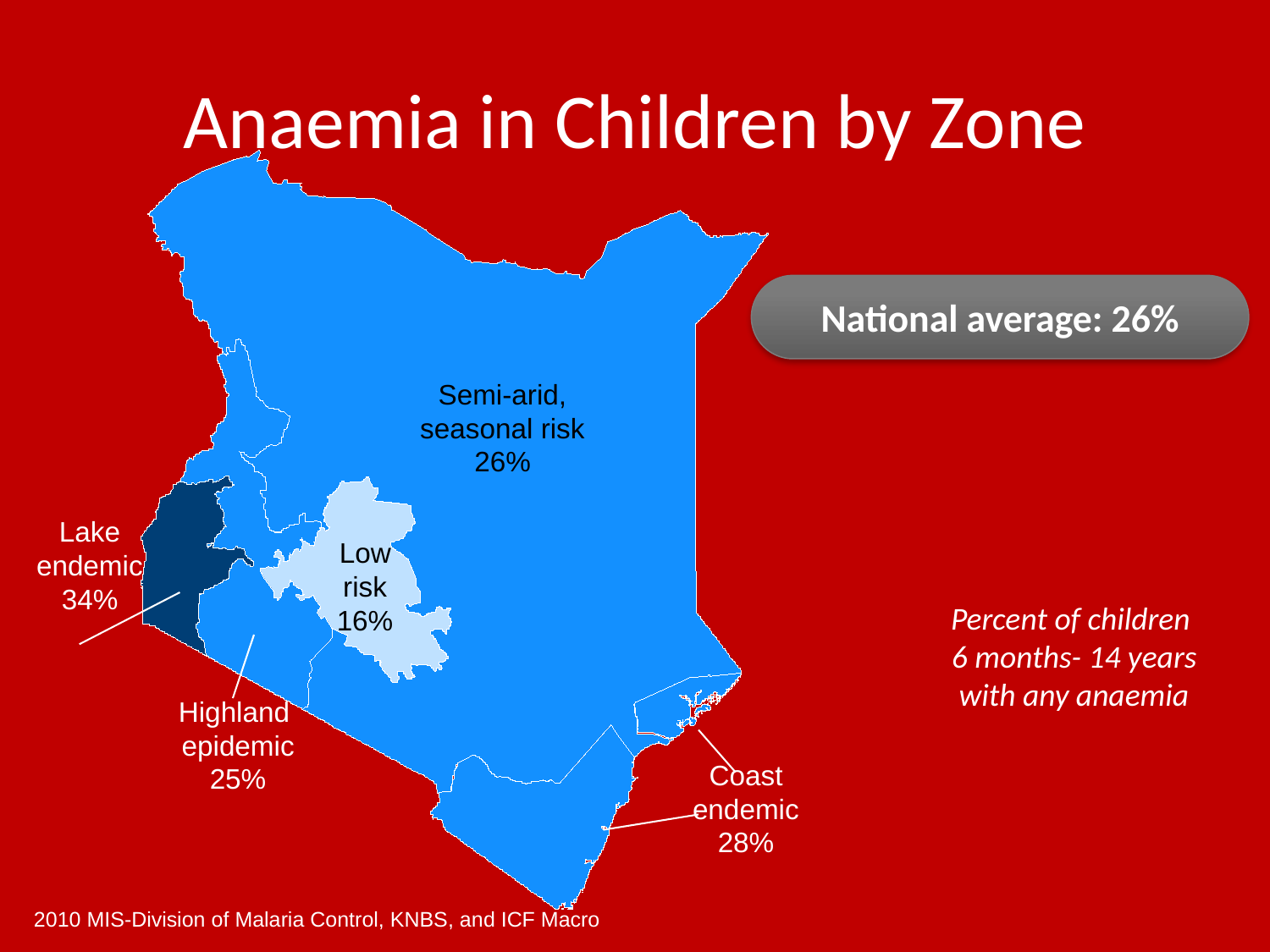

# Anaemia in Children by Zone

National average: 26%
Semi-arid, seasonal risk
26%
Lake
endemic
34%
Low
risk
16%
Percent of children
6 months- 14 years with any anaemia
Highland
epidemic
25%
Coast
endemic
28%
2010 MIS-Division of Malaria Control, KNBS, and ICF Macro